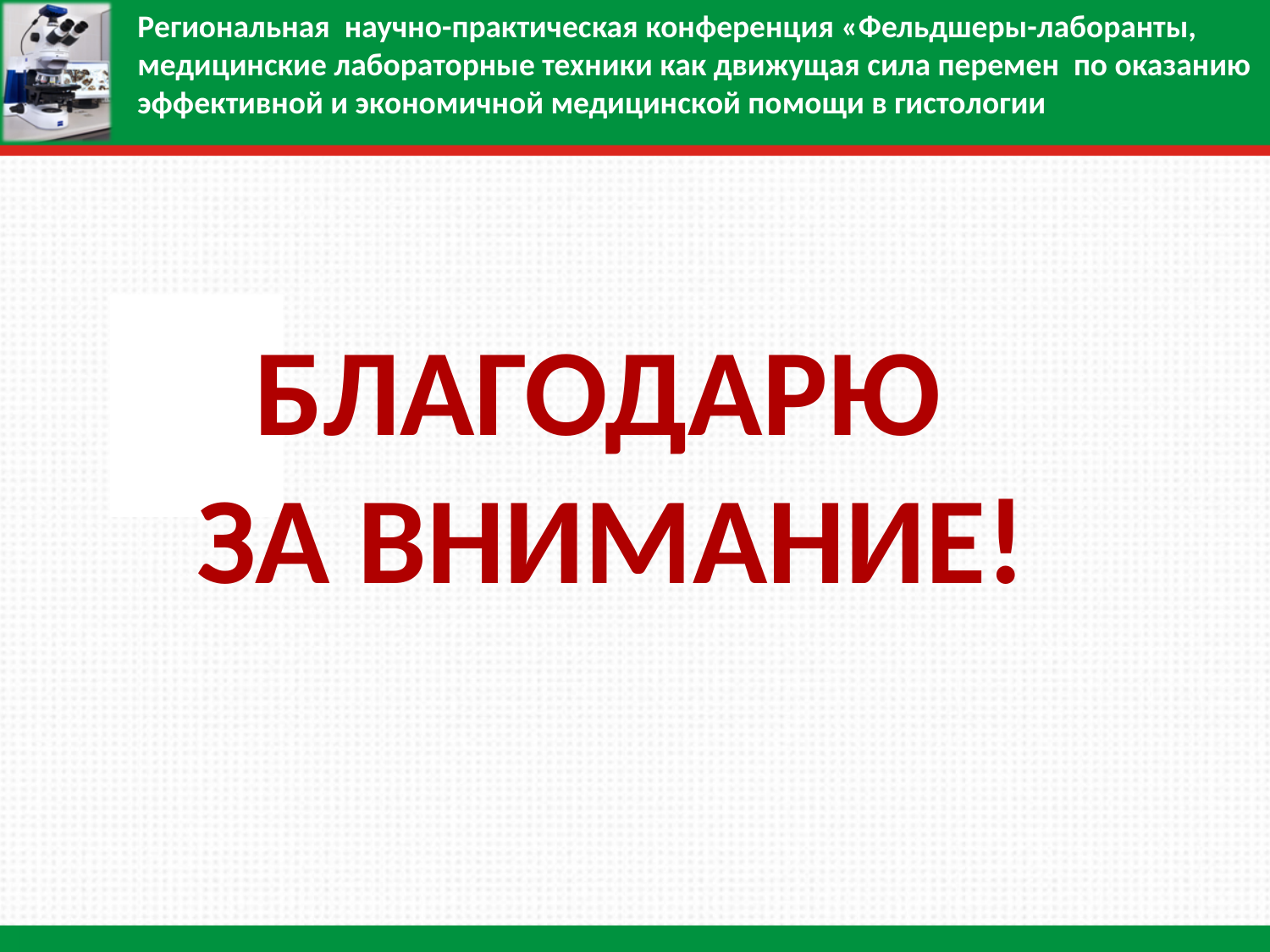

Региональная  научно-практическая конференция «Фельдшеры-лаборанты, медицинские лабораторные техники как движущая сила перемен  по оказанию эффективной и экономичной медицинской помощи в гистологии

БЛАГОДАРЮ
ЗА ВНИМАНИЕ!